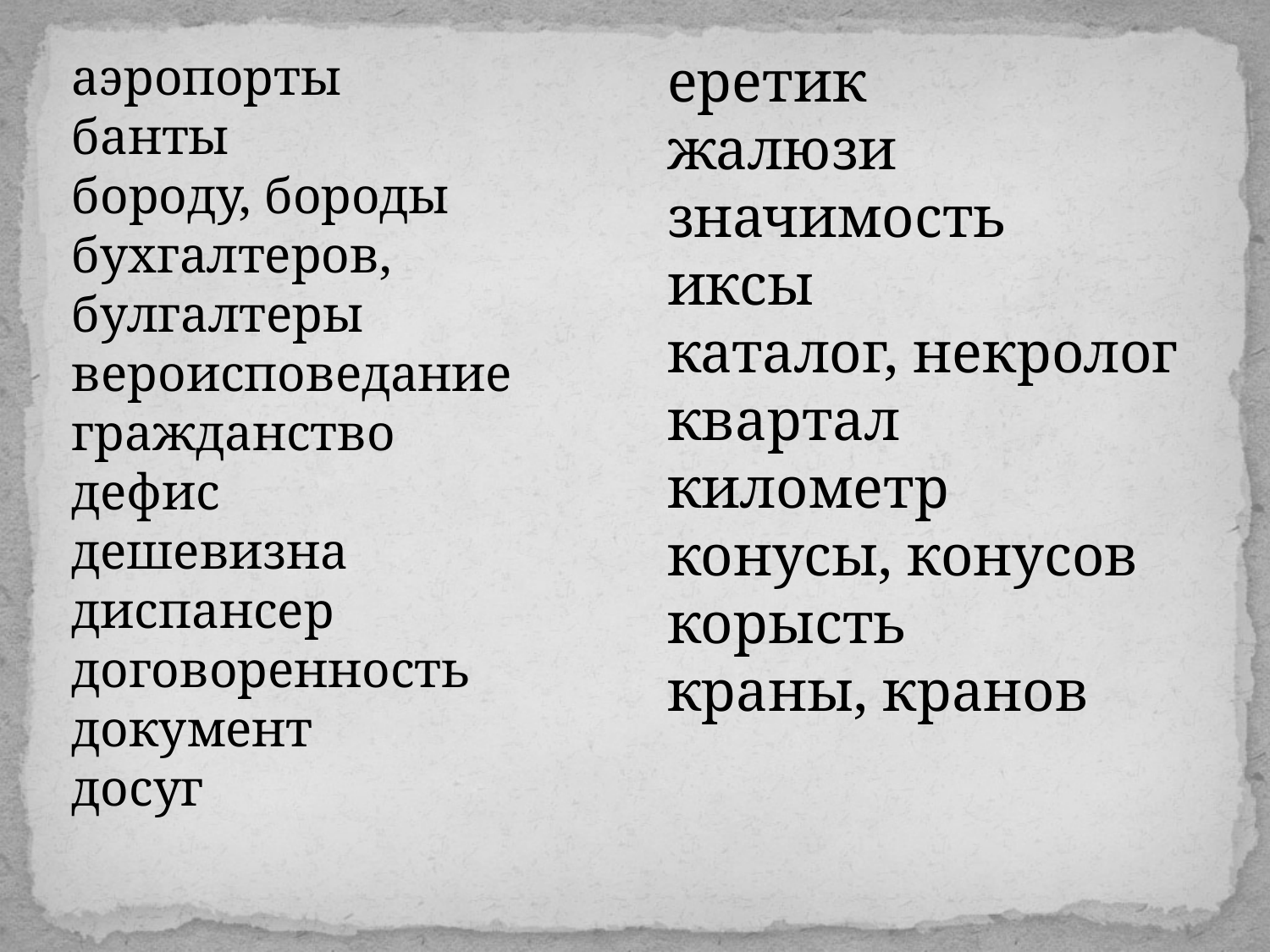

аэропорты
банты
бороду, бороды
бухгалтеров, булгалтеры
вероисповедание
гражданство
дефис
дешевизна
диспансер
договоренность
документ
досуг
еретик
жалюзи
значимость
иксы
каталог, некролог
квартал
километр
конусы, конусов
корысть
краны, кранов